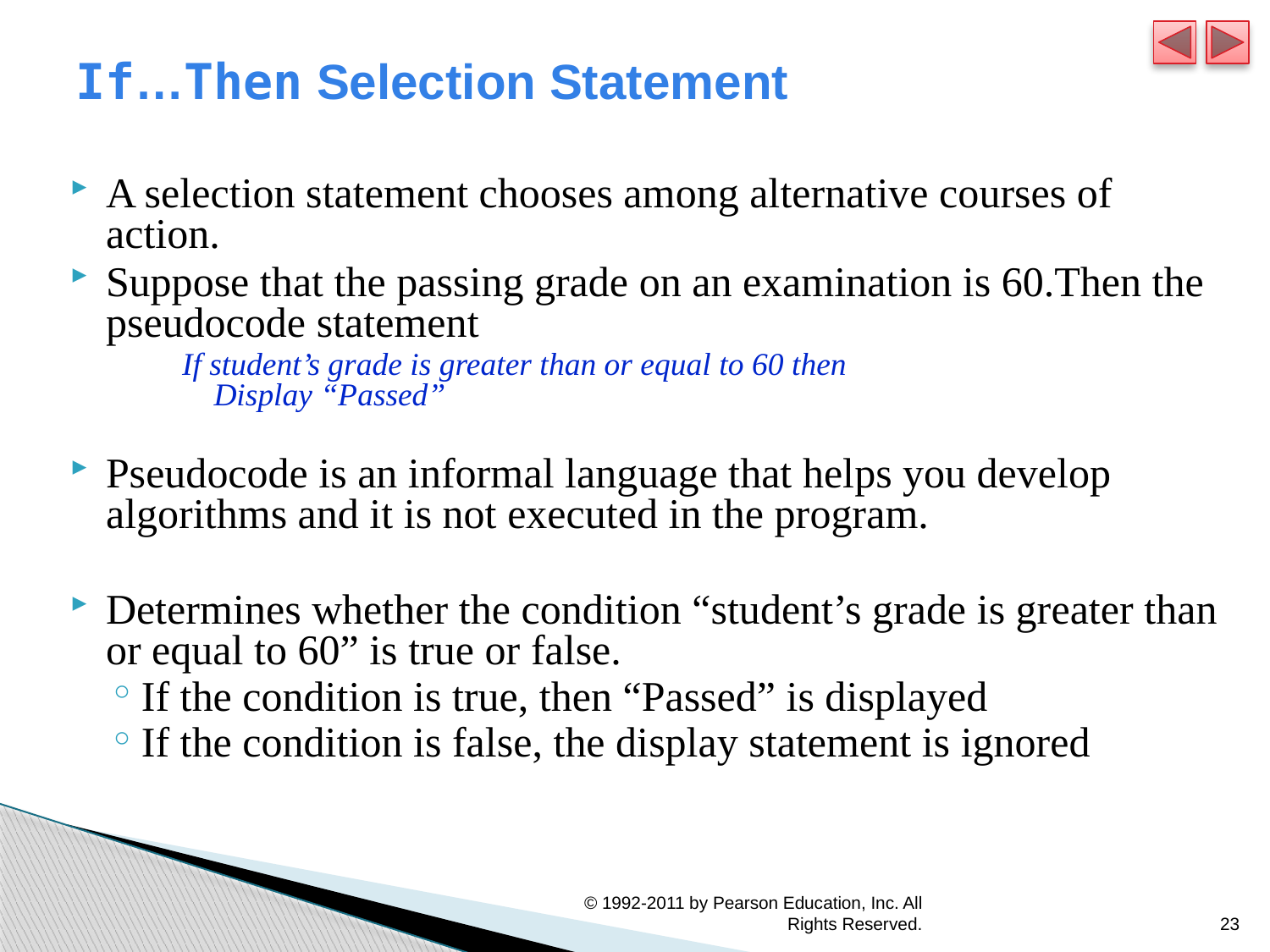

# If…Then Selection Statement
A selection statement chooses among alternative courses of action.
Suppose that the passing grade on an examination is 60.Then the pseudocode statement
If student’s grade is greater than or equal to 60 then
Display “Passed”

Pseudocode is an informal language that helps you develop algorithms and it is not executed in the program.

Determines whether the condition “student’s grade is greater than or equal to 60” is true or false.
If the condition is true, then “Passed” is displayed
If the condition is false, the display statement is ignored
© 1992-2011 by Pearson Education, Inc. All Rights Reserved.
23